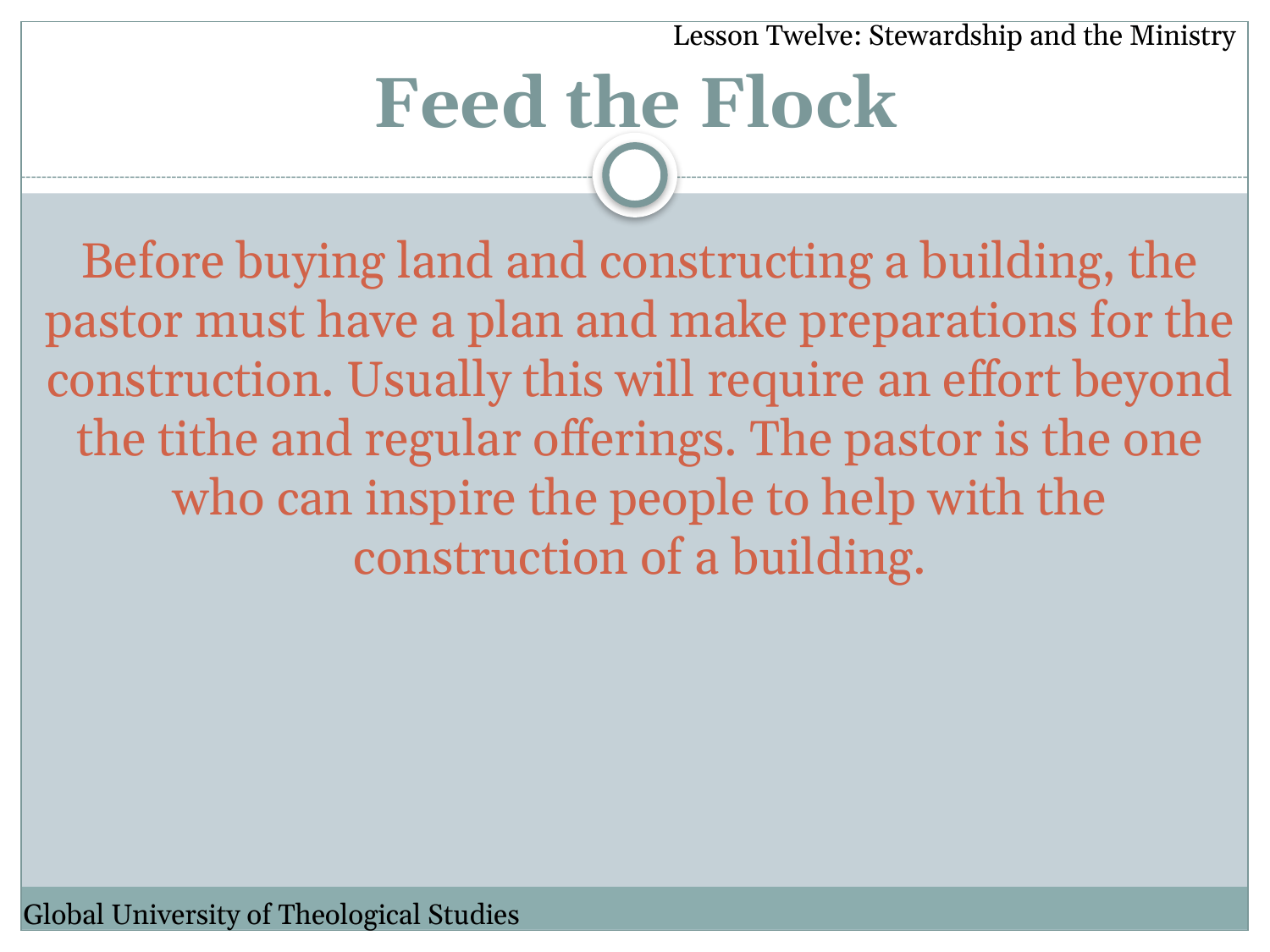

Lesson Twelve: Stewardship and the Ministry
# Feed the Flock
Before buying land and constructing a building, the pastor must have a plan and make preparations for the construction. Usually this will require an effort beyond the tithe and regular offerings. The pastor is the one who can inspire the people to help with the construction of a building.
Global University of Theological Studies